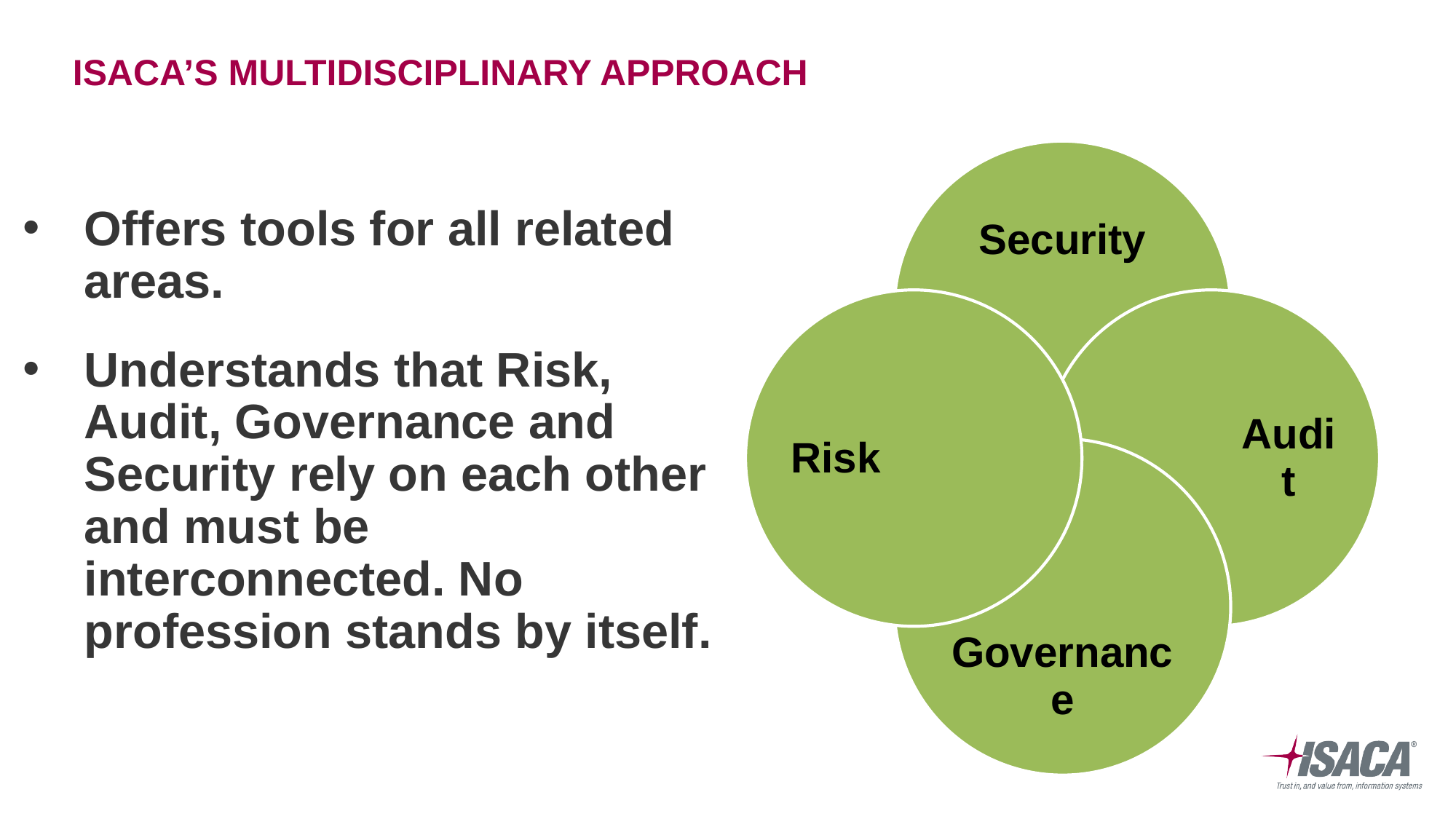

# ISACA’s multidisciplinary approach
Security
Audit
Risk
Governance
Offers tools for all related areas.
Understands that Risk, Audit, Governance and Security rely on each other and must be interconnected. No profession stands by itself.